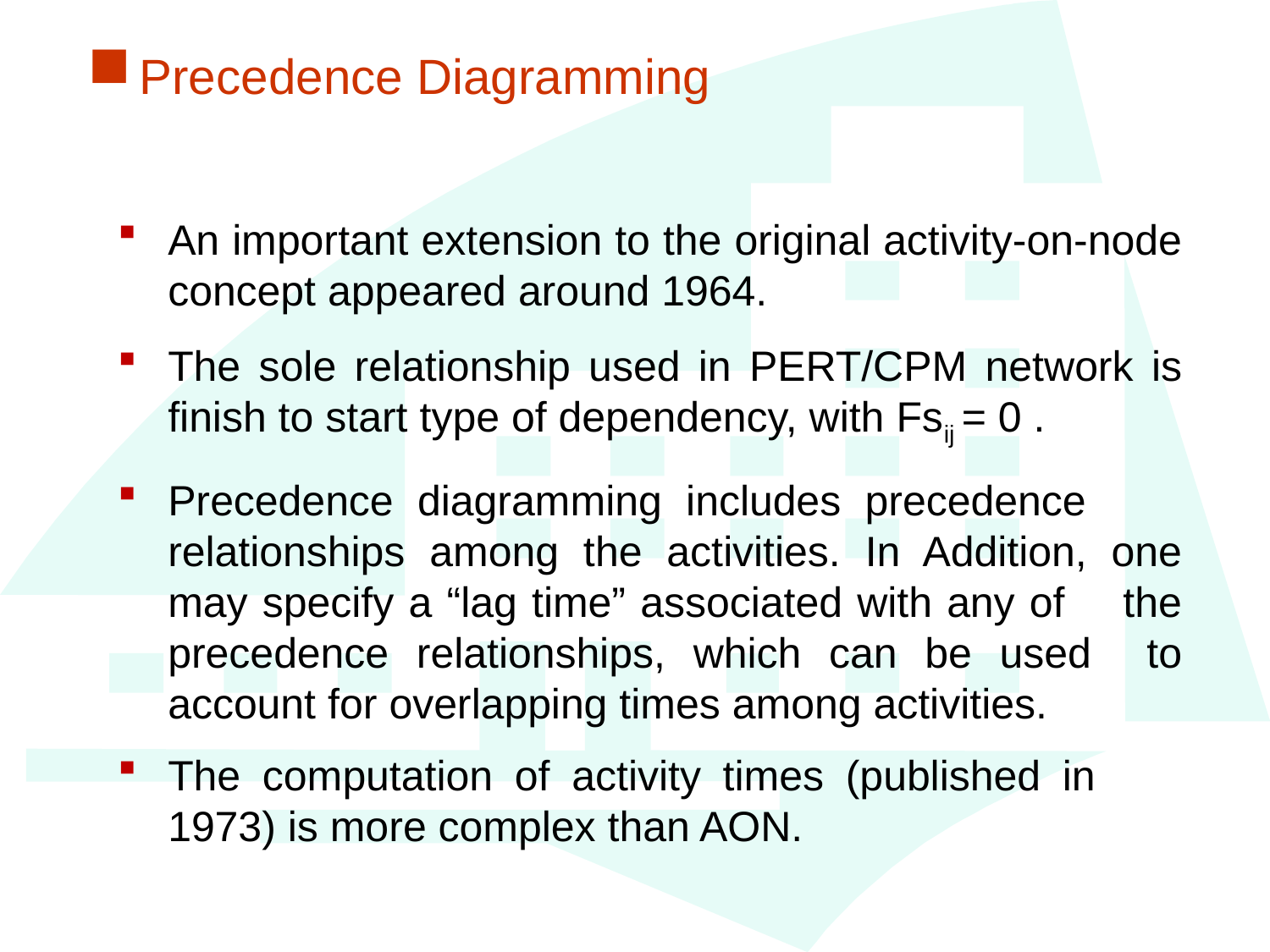

Precedence Diagramming
An important extension to the original activity-on-node concept appeared around 1964.

The sole relationship used in PERT/CPM network is finish to start type of dependency, with Fsij = 0 .

Precedence diagramming includes precedence     relationships among the activities. In Addition, one may specify a “lag time” associated with any of    the precedence relationships, which can be used  to account for overlapping times among activities.

The computation of activity times (published in     1973) is more complex than AON.
10/11/2012 9:03 AM